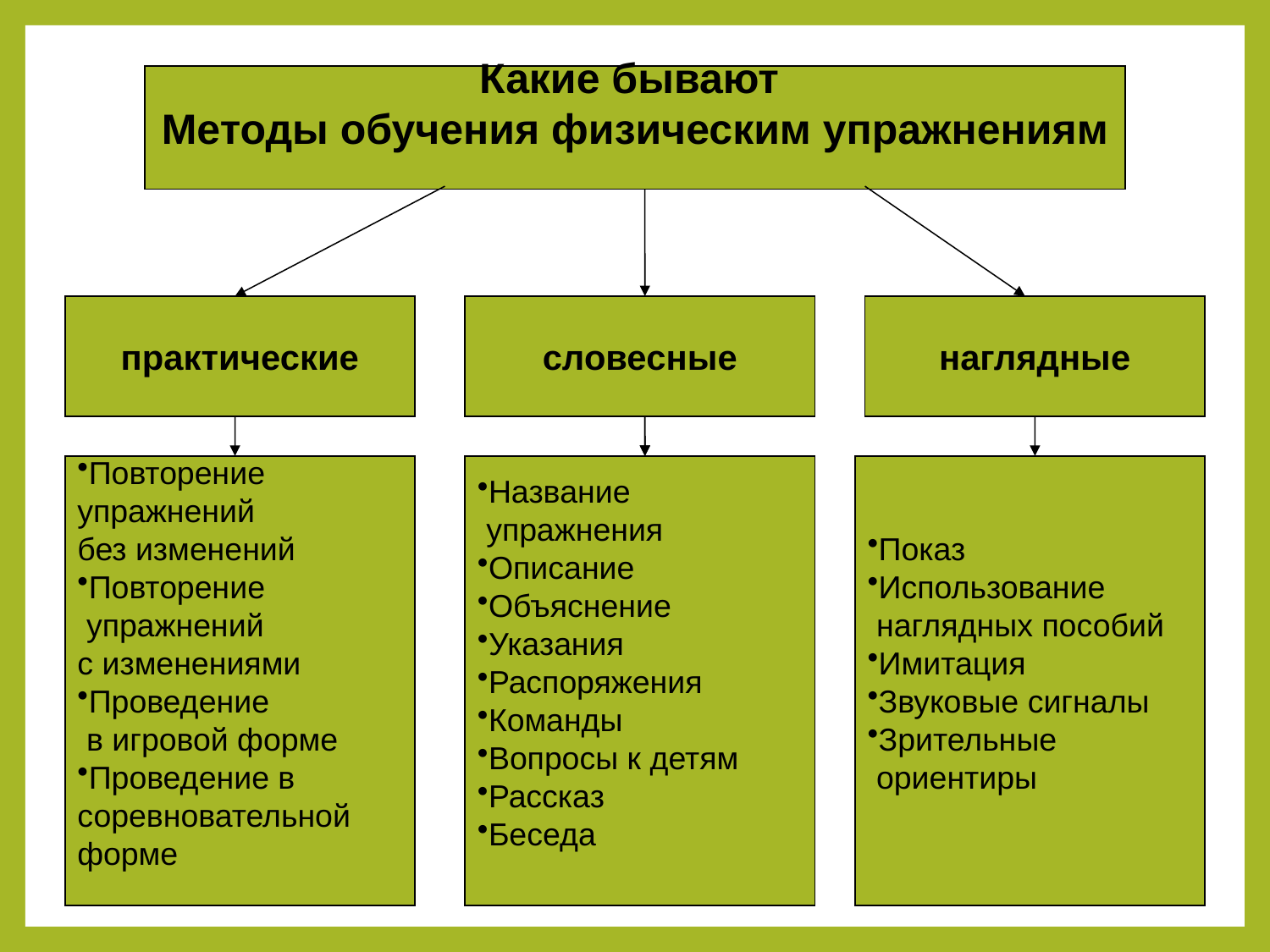

Какие бывают
Методы обучения физическим упражнениям

практические
словесные
наглядные

Повторение
упражнений
без изменений
Повторение
 упражнений
с изменениями
Проведение
 в игровой форме
Проведение в
соревновательной
форме

Название
 упражнения
Описание
Объяснение
Указания
Распоряжения
Команды
Вопросы к детям
Рассказ
Беседа

Показ
Использование
 наглядных пособий
Имитация
Звуковые сигналы
Зрительные
 ориентиры